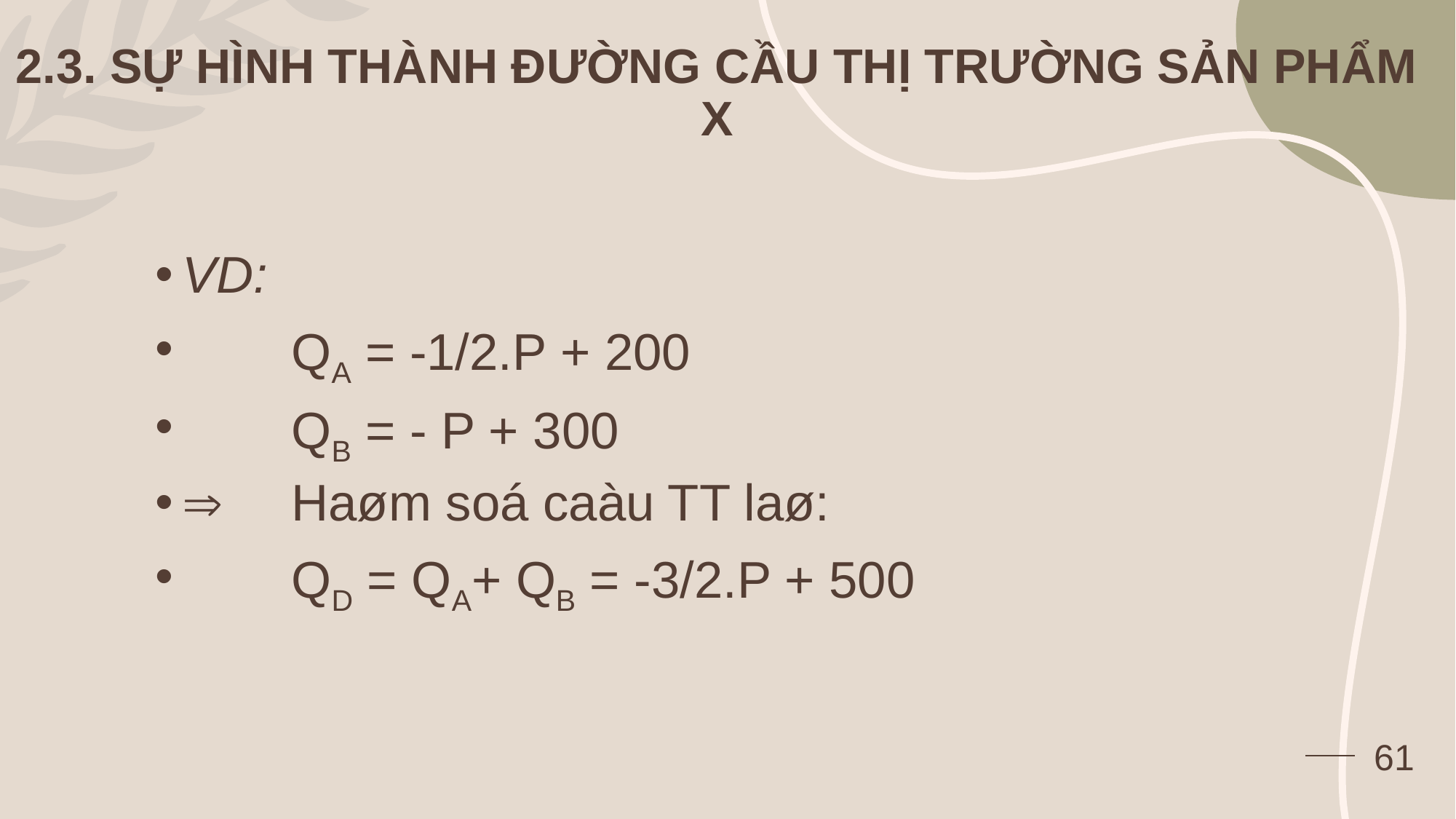

2.3. SỰ HÌNH THÀNH ĐƯỜNG CẦU THỊ TRƯỜNG SẢN PHẨM X

VD:
	QA = -1/2.P + 200
	QB = - P + 300
⇒	Haøm soá caàu TT laø:
	QD = QA+ QB = -3/2.P + 500

61